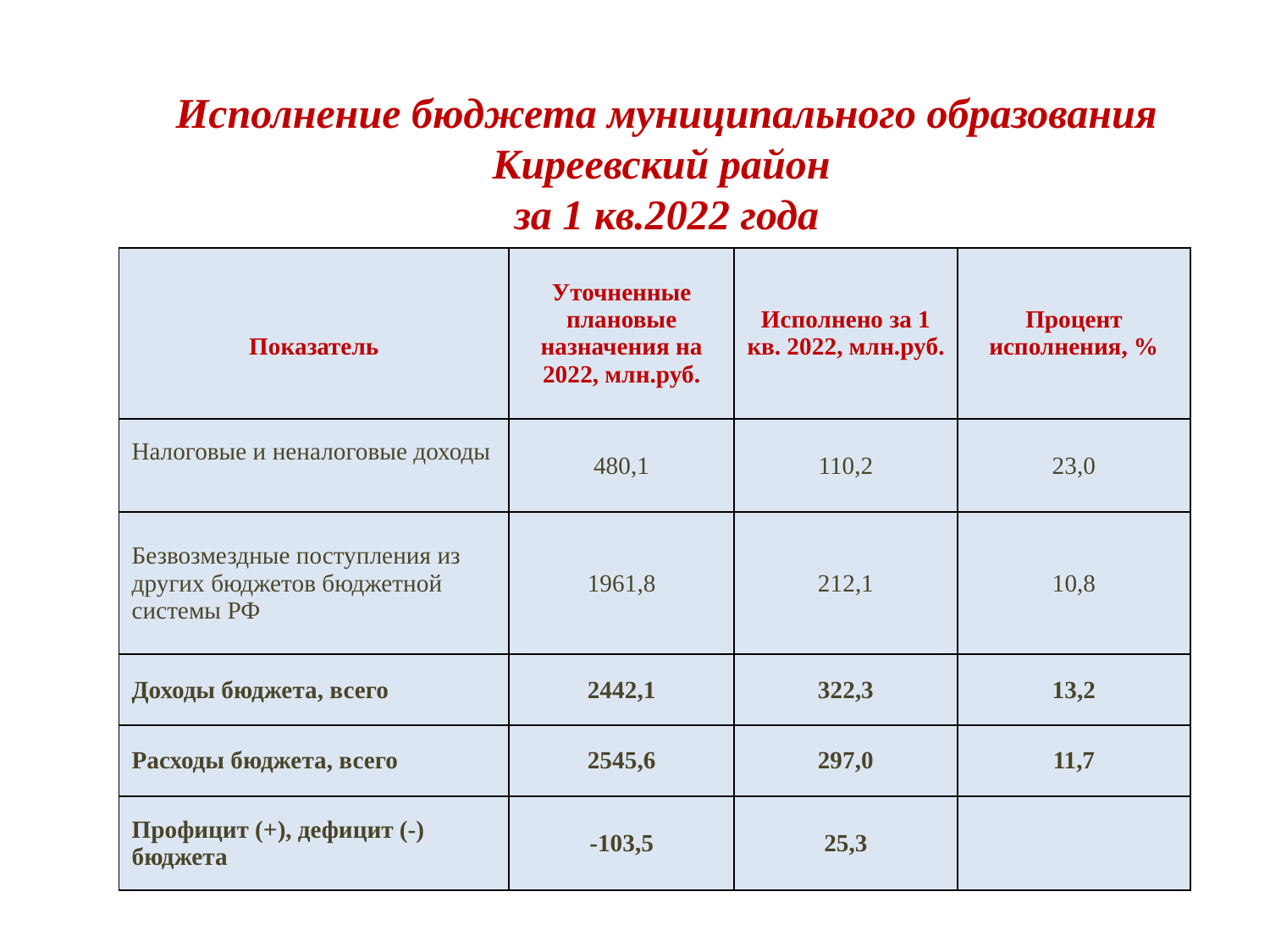

# Исполнение бюджета муниципального образования Киреевский район за 1 кв.2022 года
| Показатель | Уточненные плановые назначения на 2022, млн.руб. | Исполнено за 1 кв. 2022, млн.руб. | Процент исполнения, % |
| --- | --- | --- | --- |
| Налоговые и неналоговые доходы | 480,1 | 110,2 | 23,0 |
| Безвозмездные поступления из других бюджетов бюджетной системы РФ | 1961,8 | 212,1 | 10,8 |
| Доходы бюджета, всего | 2442,1 | 322,3 | 13,2 |
| Расходы бюджета, всего | 2545,6 | 297,0 | 11,7 |
| Профицит (+), дефицит (-) бюджета | -103,5 | 25,3 |  |